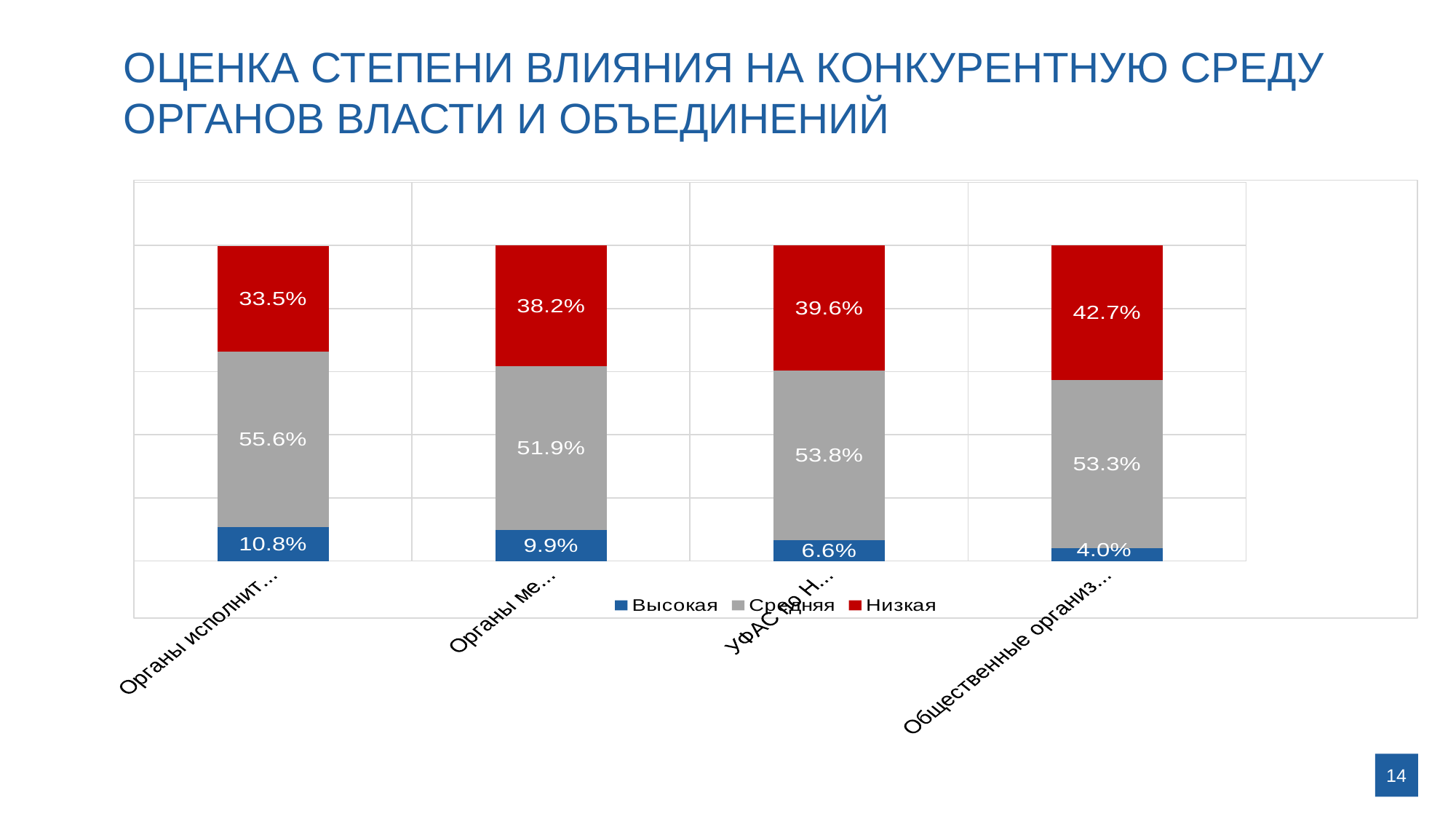

ОЦЕНКА СТЕПЕНИ ВЛИЯНИЯ НА КОНКУРЕНТНУЮ СРЕДУ ОРГАНОВ ВЛАСТИ И ОБЪЕДИНЕНИЙ

### Chart

| Category | Высокая | Средняя | Низкая |
|---|---|---|---|
| Органы исполнительной власти Новосибирской области | 0.108 | 0.556 | 0.335 |
| Органы местного самоуправления | 0.099 | 0.519 | 0.382 |
| УФАС по Новосибирской области | 0.066 | 0.538 | 0.396 |
| Общественные организации, представляющие интересы бизнес-сообществ | 0.04 | 0.533 | 0.427 |
14